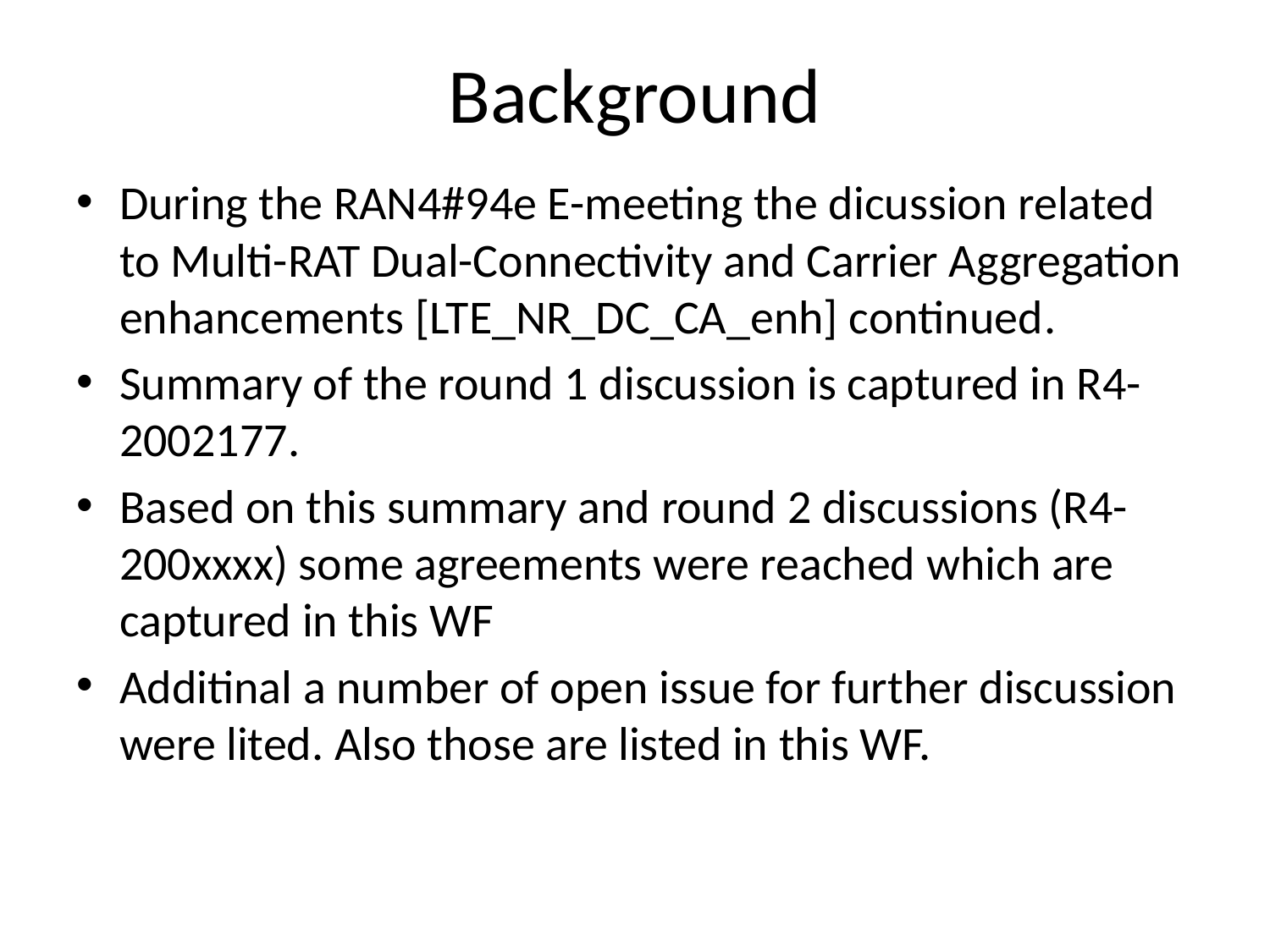

# Background
During the RAN4#94e E-meeting the dicussion related to Multi-RAT Dual-Connectivity and Carrier Aggregation enhancements [LTE_NR_DC_CA_enh] continued.
Summary of the round 1 discussion is captured in R4-2002177.
Based on this summary and round 2 discussions (R4-200xxxx) some agreements were reached which are captured in this WF
Additinal a number of open issue for further discussion were lited. Also those are listed in this WF.